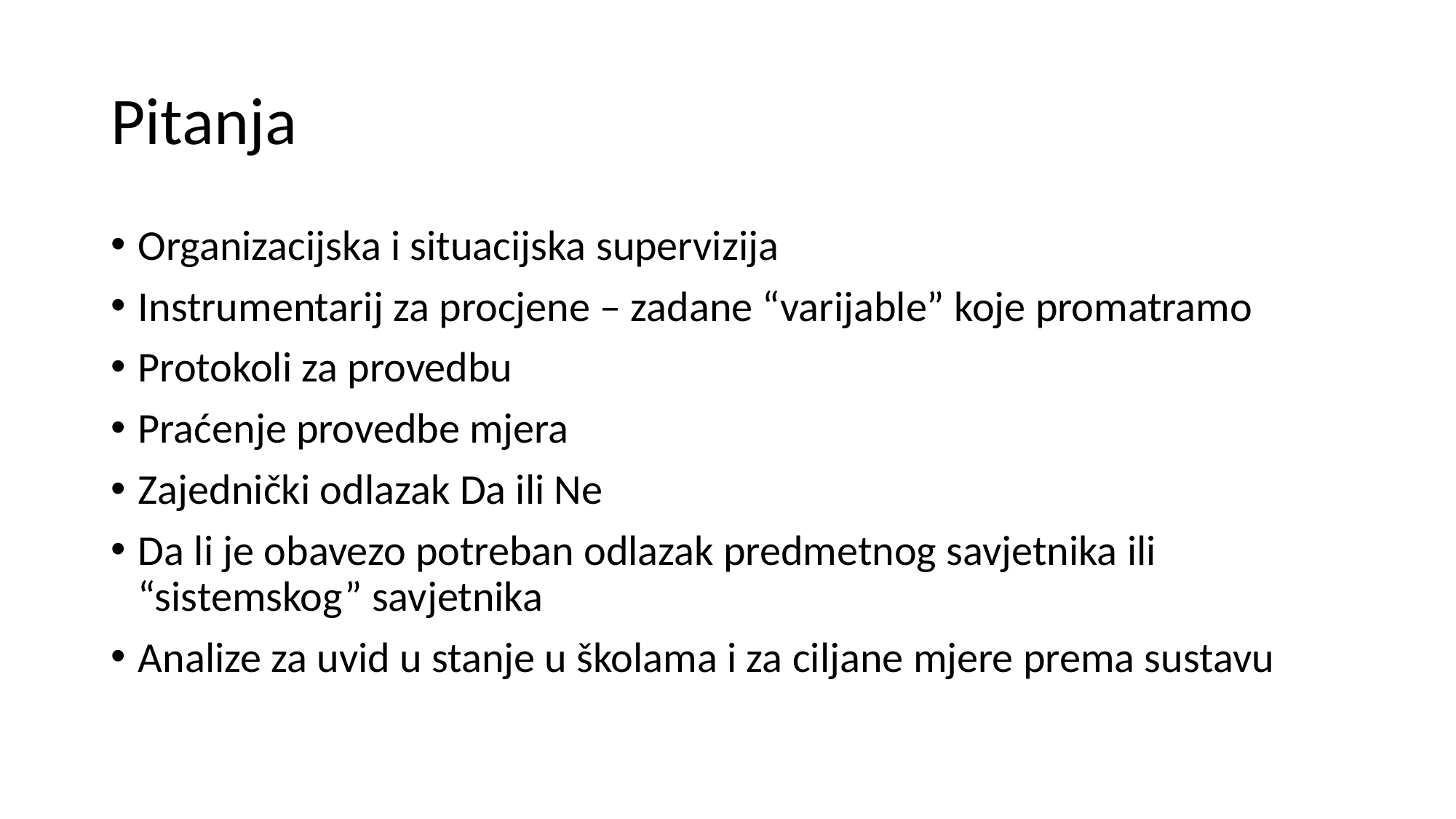

# Pitanja
Organizacijska i situacijska supervizija
Instrumentarij za procjene – zadane “varijable” koje promatramo
Protokoli za provedbu
Praćenje provedbe mjera
Zajednički odlazak Da ili Ne
Da li je obavezo potreban odlazak predmetnog savjetnika ili “sistemskog” savjetnika
Analize za uvid u stanje u školama i za ciljane mjere prema sustavu